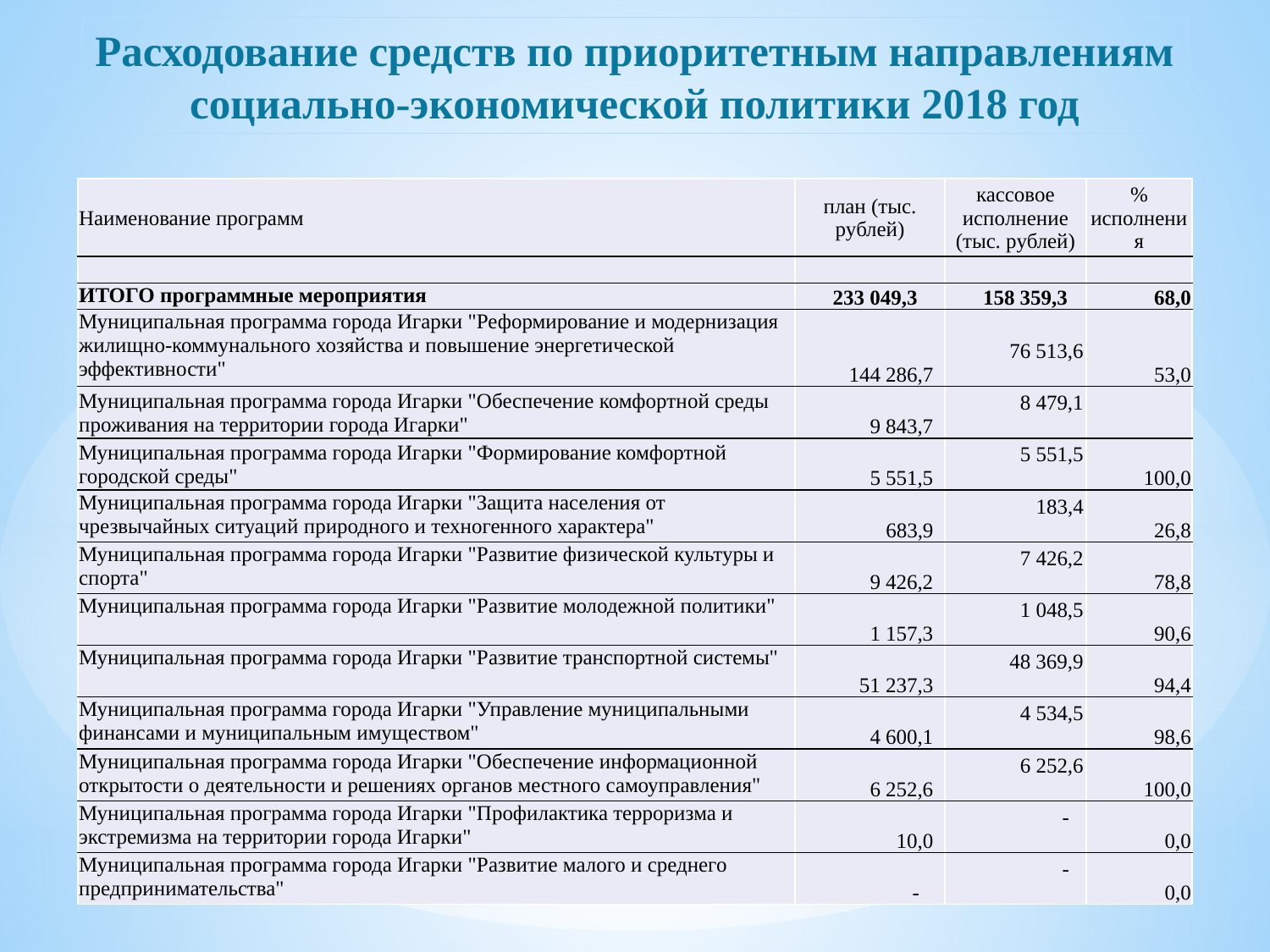

Расходование средств по приоритетным направлениям
социально-экономической политики 2018 год
| Наименование программ | план (тыс. рублей) | кассовое исполнение (тыс. рублей) | % исполнения |
| --- | --- | --- | --- |
|  |  |  |  |
| ИТОГО программные мероприятия | 233 049,3 | 158 359,3 | 68,0 |
| Муниципальная программа города Игарки "Реформирование и модернизация жилищно-коммунального хозяйства и повышение энергетической эффективности" | 144 286,7 | 76 513,6 | 53,0 |
| Муниципальная программа города Игарки "Обеспечение комфортной среды проживания на территории города Игарки" | 9 843,7 | 8 479,1 |  |
| Муниципальная программа города Игарки "Формирование комфортной городской среды" | 5 551,5 | 5 551,5 | 100,0 |
| Муниципальная программа города Игарки "Защита населения от чрезвычайных ситуаций природного и техногенного характера" | 683,9 | 183,4 | 26,8 |
| Муниципальная программа города Игарки "Развитие физической культуры и спорта" | 9 426,2 | 7 426,2 | 78,8 |
| Муниципальная программа города Игарки "Развитие молодежной политики" | 1 157,3 | 1 048,5 | 90,6 |
| Муниципальная программа города Игарки "Развитие транспортной системы" | 51 237,3 | 48 369,9 | 94,4 |
| Муниципальная программа города Игарки "Управление муниципальными финансами и муниципальным имуществом" | 4 600,1 | 4 534,5 | 98,6 |
| Муниципальная программа города Игарки "Обеспечение информационной открытости о деятельности и решениях органов местного самоуправления" | 6 252,6 | 6 252,6 | 100,0 |
| Муниципальная программа города Игарки "Профилактика терроризма и экстремизма на территории города Игарки" | 10,0 | - | 0,0 |
| Муниципальная программа города Игарки "Развитие малого и среднего предпринимательства" | - | - | 0,0 |